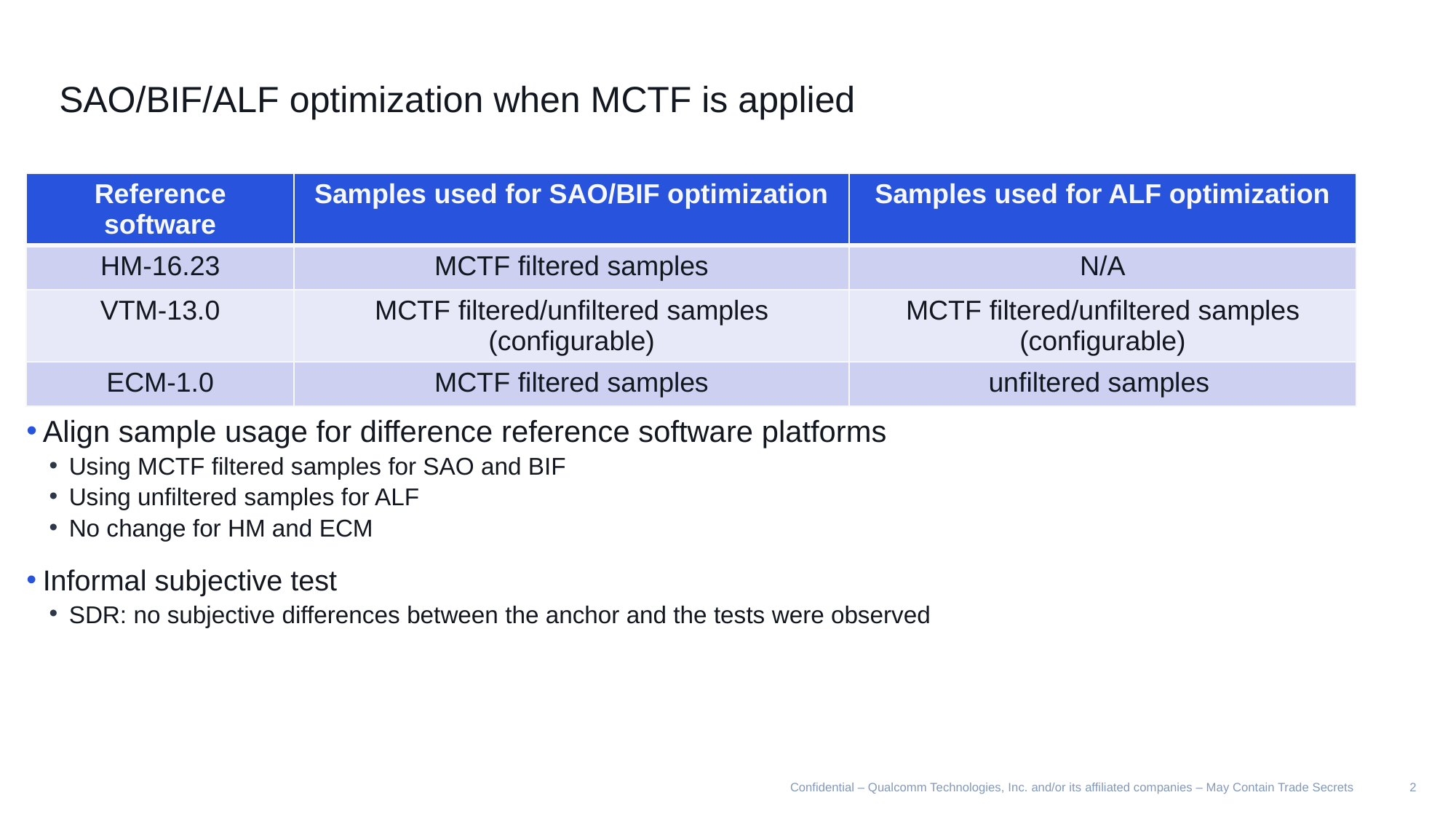

# SAO/BIF/ALF optimization when MCTF is applied
| Reference software | Samples used for SAO/BIF optimization | Samples used for ALF optimization |
| --- | --- | --- |
| HM-16.23 | MCTF filtered samples | N/A |
| VTM-13.0 | MCTF filtered/unfiltered samples (configurable) | MCTF filtered/unfiltered samples (configurable) |
| ECM-1.0 | MCTF filtered samples | unfiltered samples |
Align sample usage for difference reference software platforms
Using MCTF filtered samples for SAO and BIF
Using unfiltered samples for ALF
No change for HM and ECM
Informal subjective test
SDR: no subjective differences between the anchor and the tests were observed